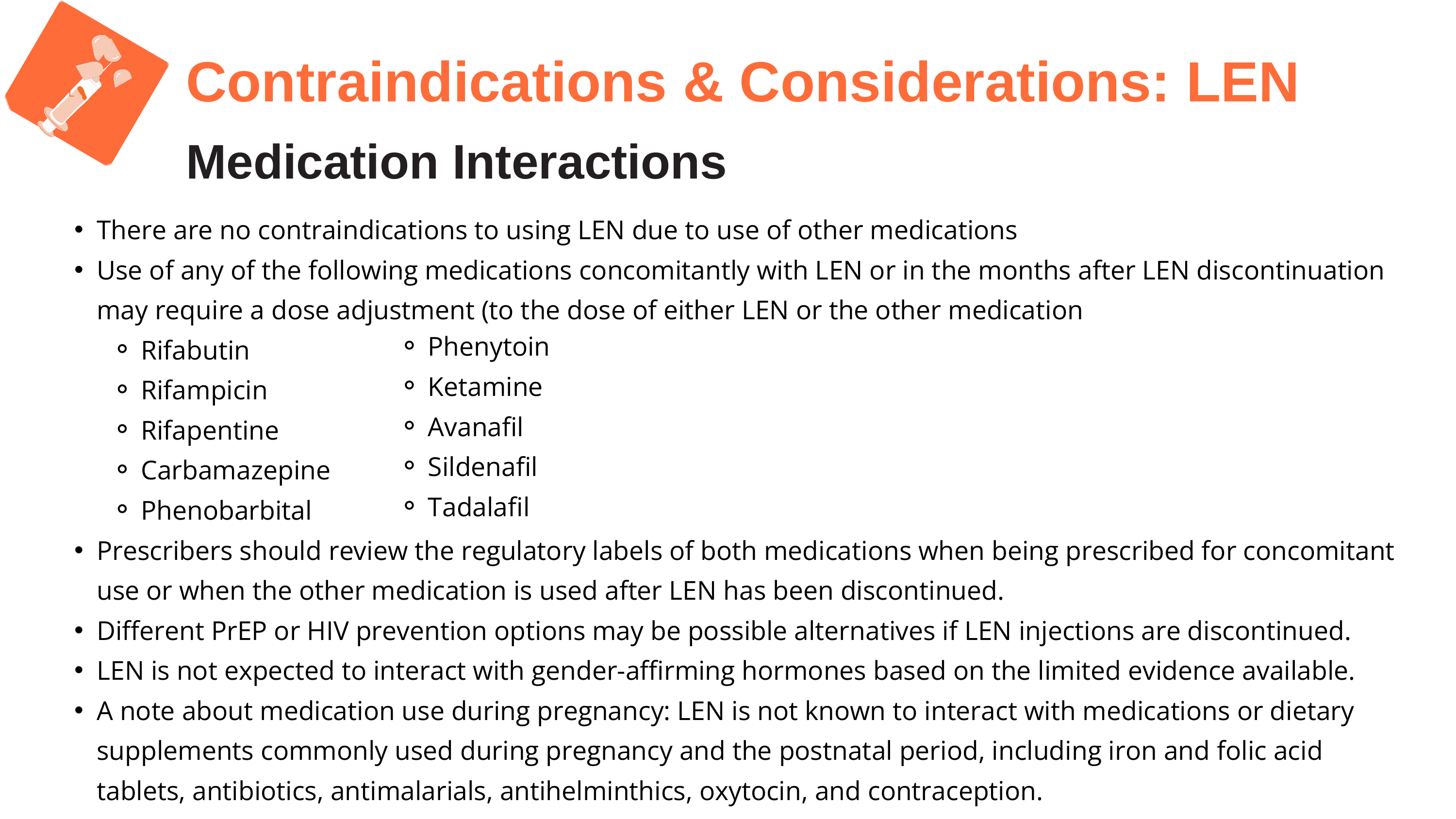

L
Contraindications & Considerations: LEN
Medication Interactions
There are no contraindications to using LEN due to use of other medications
Use of any of the following medications concomitantly with LEN or in the months after LEN discontinuation may require a dose adjustment (to the dose of either LEN or the other medication
Rifabutin
Rifampicin
Rifapentine
Carbamazepine
Phenobarbital
Prescribers should review the regulatory labels of both medications when being prescribed for concomitant use or when the other medication is used after LEN has been discontinued.
Different PrEP or HIV prevention options may be possible alternatives if LEN injections are discontinued.
LEN is not expected to interact with gender-affirming hormones based on the limited evidence available.
A note about medication use during pregnancy: LEN is not known to interact with medications or dietary supplements commonly used during pregnancy and the postnatal period, including iron and folic acid tablets, antibiotics, antimalarials, antihelminthics, oxytocin, and contraception.
Phenytoin
Ketamine
Avanafil
Sildenafil
Tadalafil